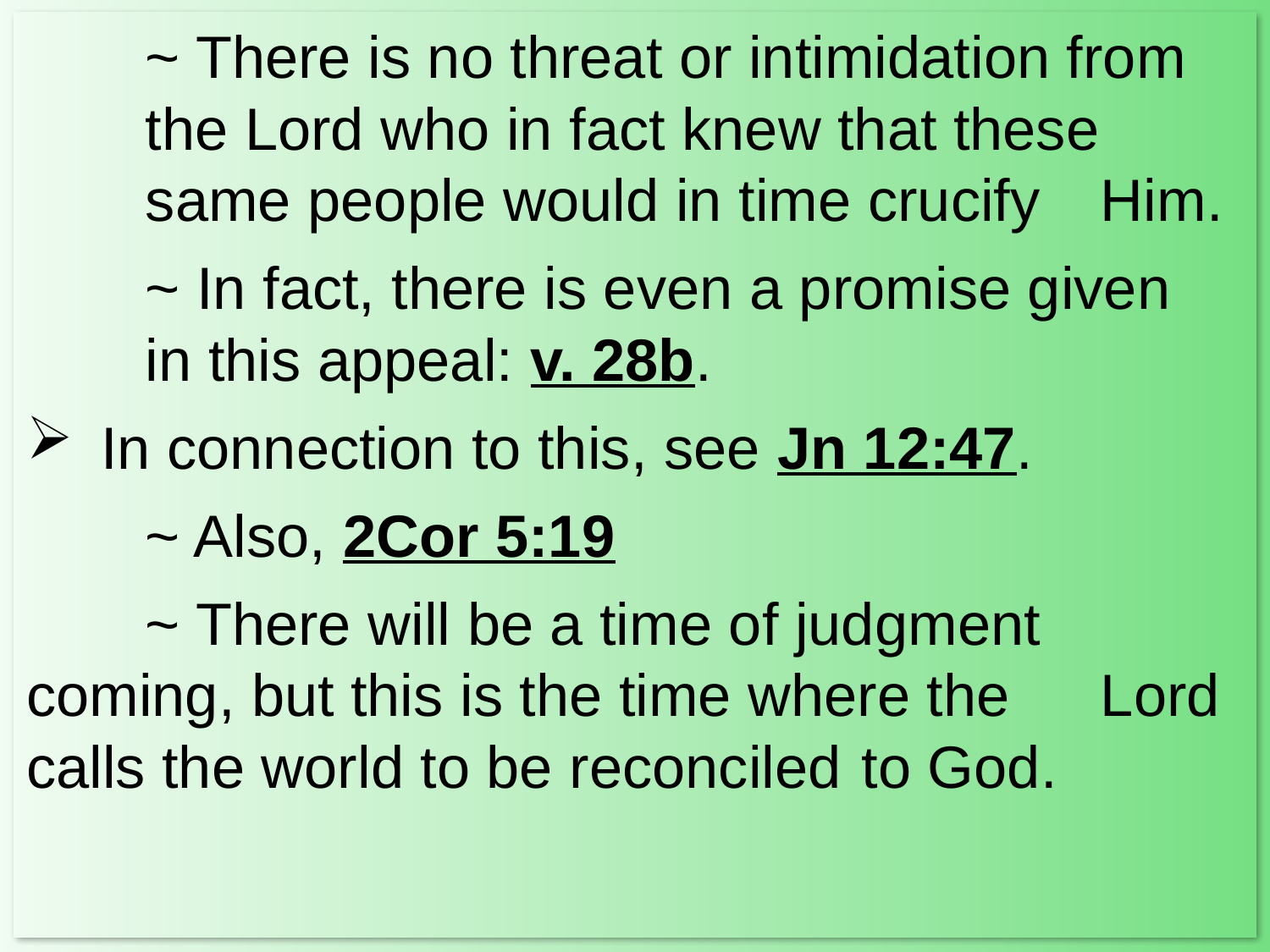

~ There is no threat or intimidation from 					the Lord who in fact knew that these 					same people would in time crucify 						Him.
		~ In fact, there is even a promise given 					in this appeal: v. 28b.
In connection to this, see Jn 12:47.
		~ Also, 2Cor 5:19
		~ There will be a time of judgment 						coming, but this is the time where the 					Lord calls the world to be reconciled 					to God.